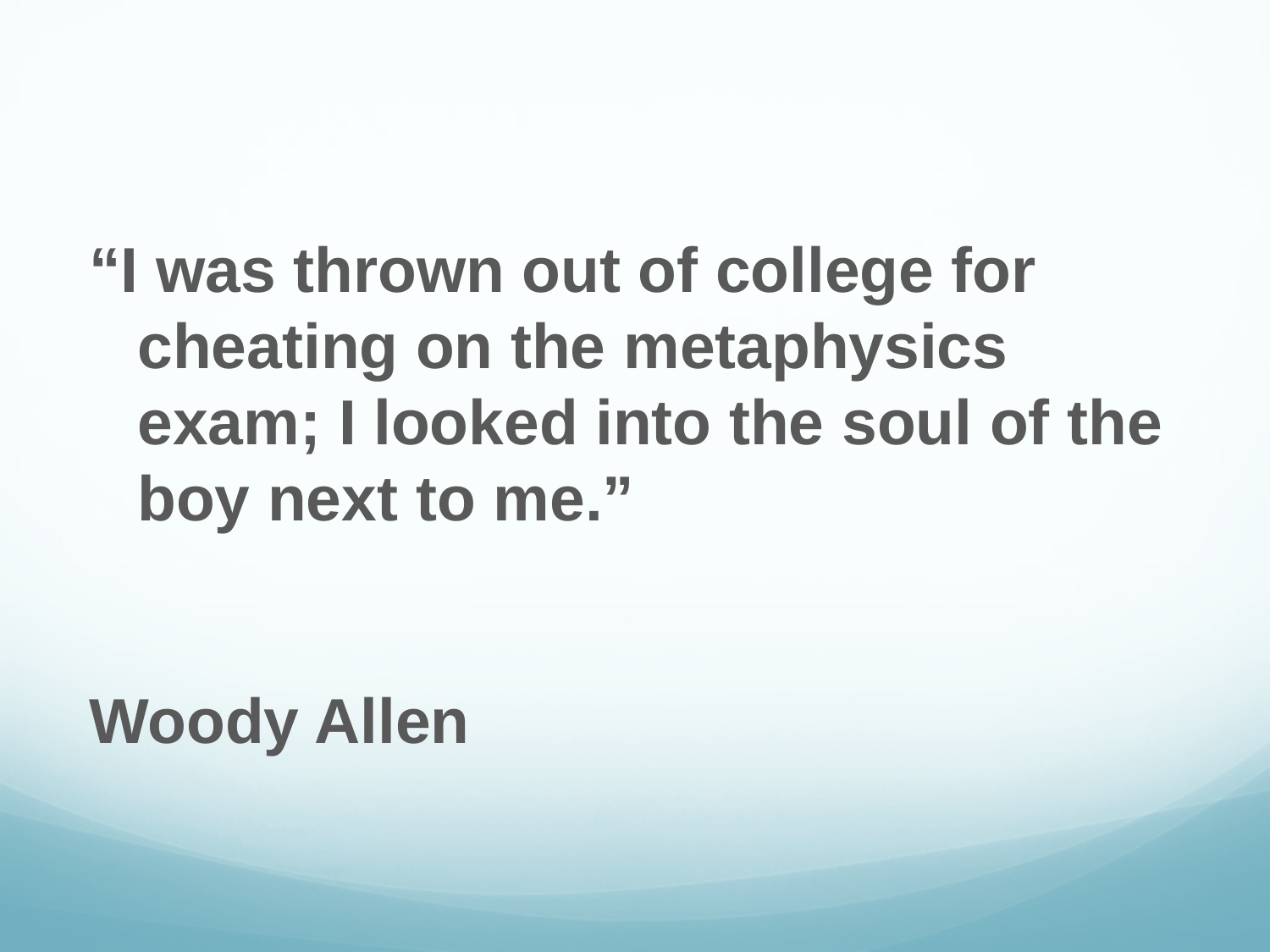

#
“I was thrown out of college for cheating on the metaphysics exam; I looked into the soul of the boy next to me.”

Woody Allen